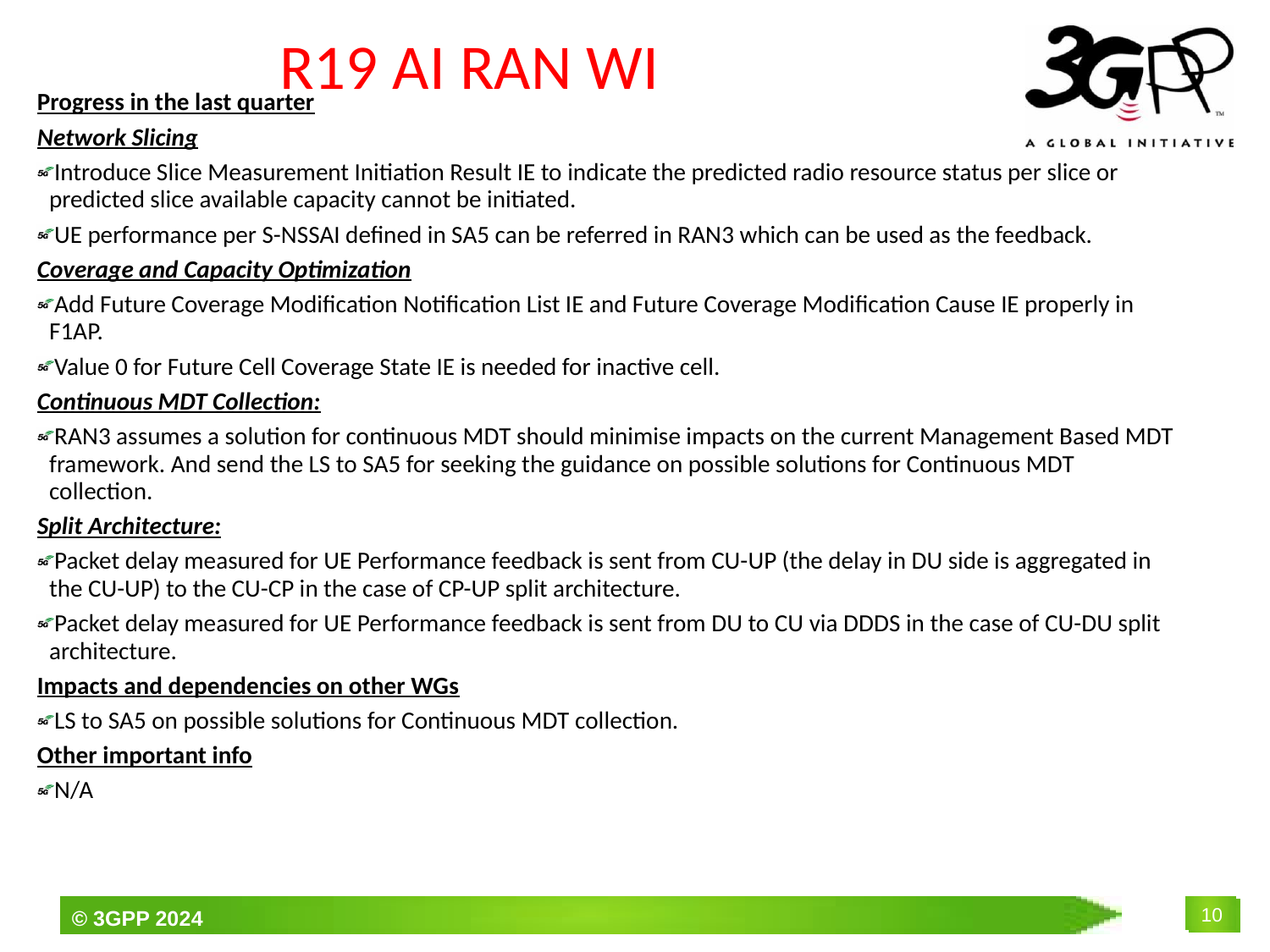

# R19 AI RAN WI
Progress in the last quarter
Network Slicing
Introduce Slice Measurement Initiation Result IE to indicate the predicted radio resource status per slice or predicted slice available capacity cannot be initiated.
UE performance per S-NSSAI defined in SA5 can be referred in RAN3 which can be used as the feedback.
Coverage and Capacity Optimization
Add Future Coverage Modification Notification List IE and Future Coverage Modification Cause IE properly in F1AP.
Value 0 for Future Cell Coverage State IE is needed for inactive cell.
Continuous MDT Collection:
RAN3 assumes a solution for continuous MDT should minimise impacts on the current Management Based MDT framework. And send the LS to SA5 for seeking the guidance on possible solutions for Continuous MDT collection.
Split Architecture:
Packet delay measured for UE Performance feedback is sent from CU-UP (the delay in DU side is aggregated in the CU-UP) to the CU-CP in the case of CP-UP split architecture.
Packet delay measured for UE Performance feedback is sent from DU to CU via DDDS in the case of CU-DU split architecture.
Impacts and dependencies on other WGs
LS to SA5 on possible solutions for Continuous MDT collection.
Other important info
N/A

10